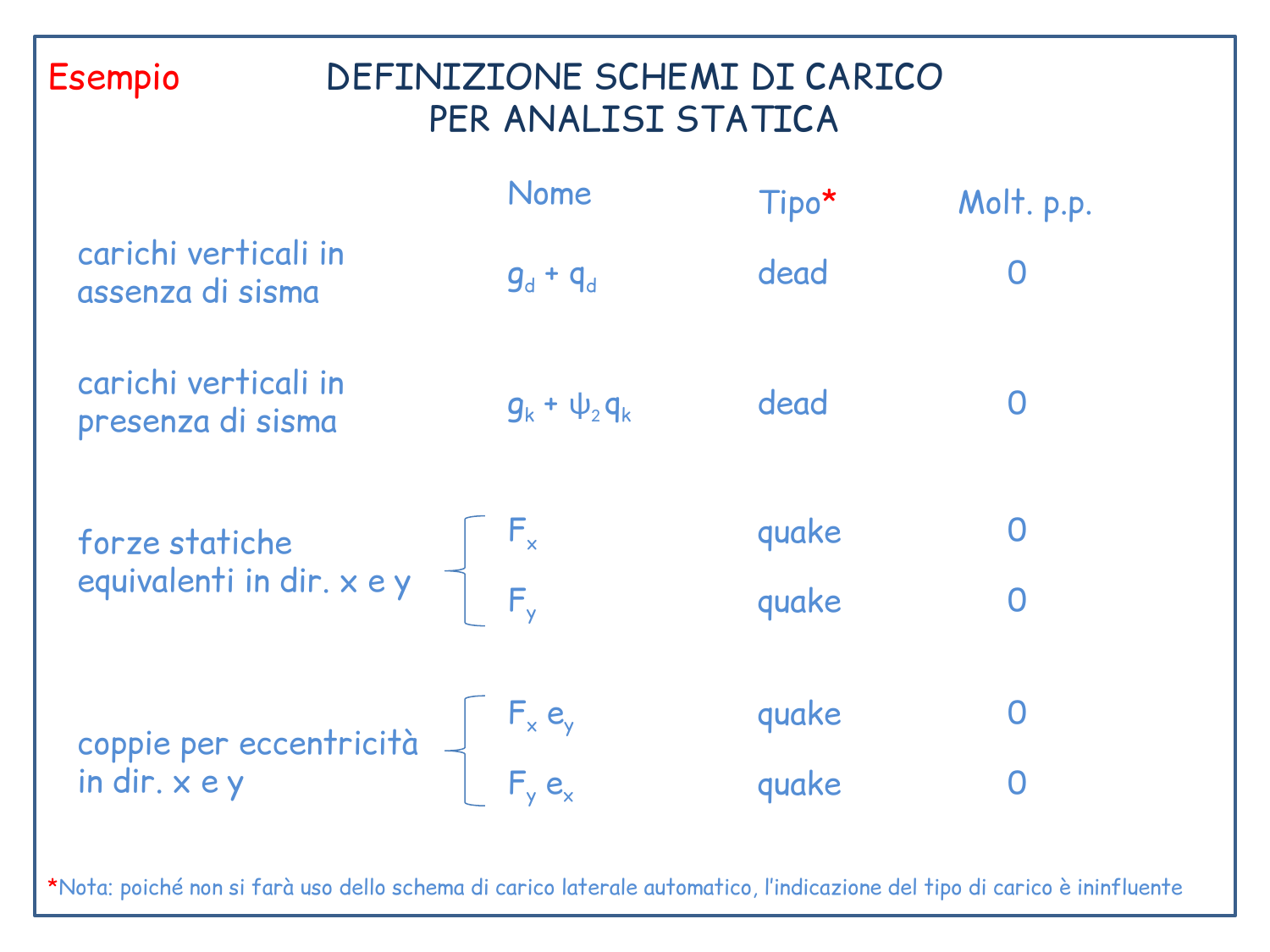

DEFINIZIONE SCHEMI DI CARICO
PER ANALISI STATICA
Esempio
Nome
Tipo*
Molt. p.p.
carichi verticali in assenza di sisma
gd + qd
dead
0
carichi verticali in presenza di sisma
gk + ψ2 qk
dead
0
Fx
0
quake

forze statiche equivalenti in dir. x e y
Fy
0
quake
Fx ey
0
quake

coppie per eccentricità in dir. x e y
Fy ex
0
quake
*Nota: poiché non si farà uso dello schema di carico laterale automatico, l’indicazione del tipo di carico è ininfluente